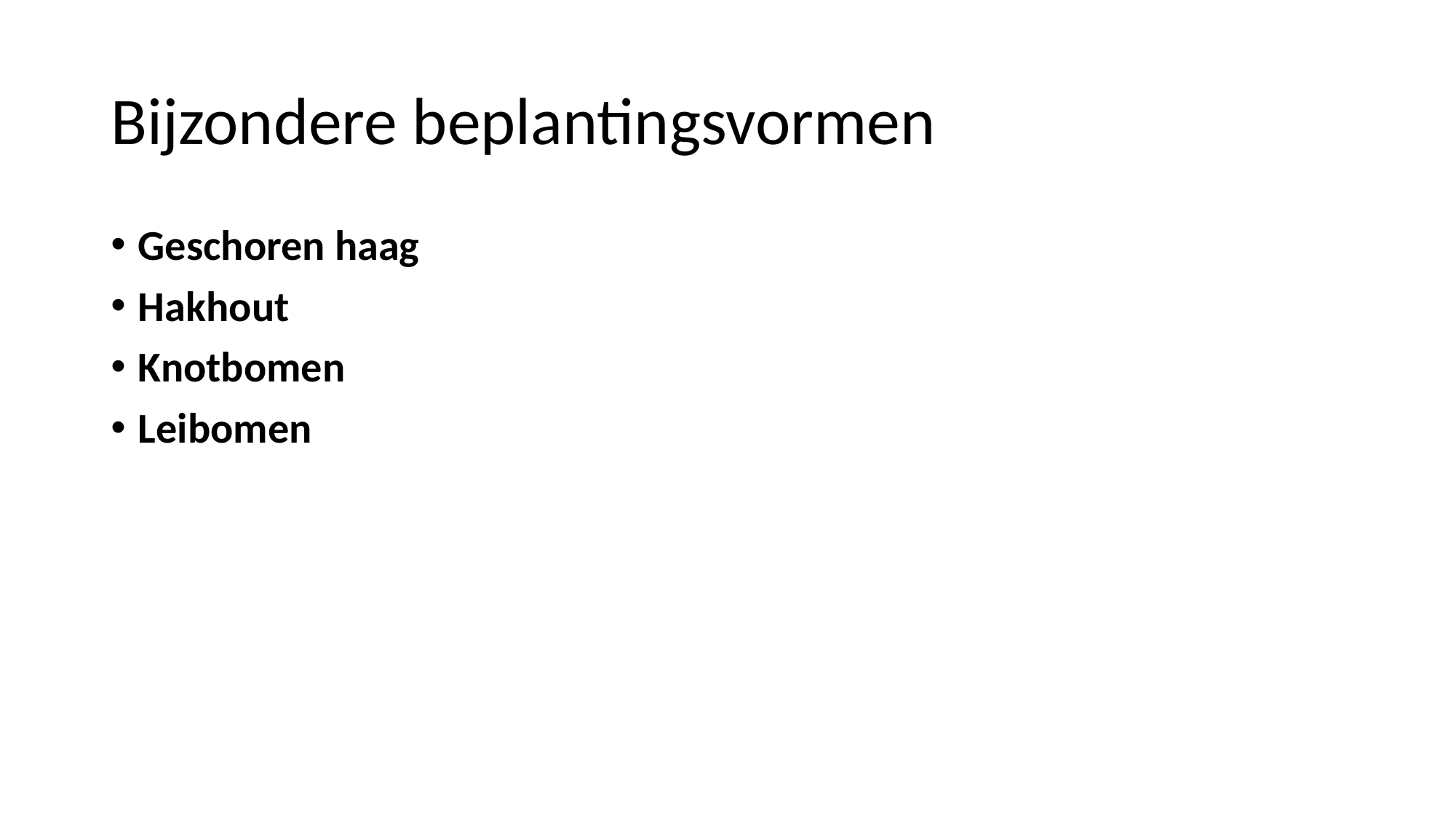

# Bijzondere beplantingsvormen
Geschoren haag
Hakhout
Knotbomen
Leibomen